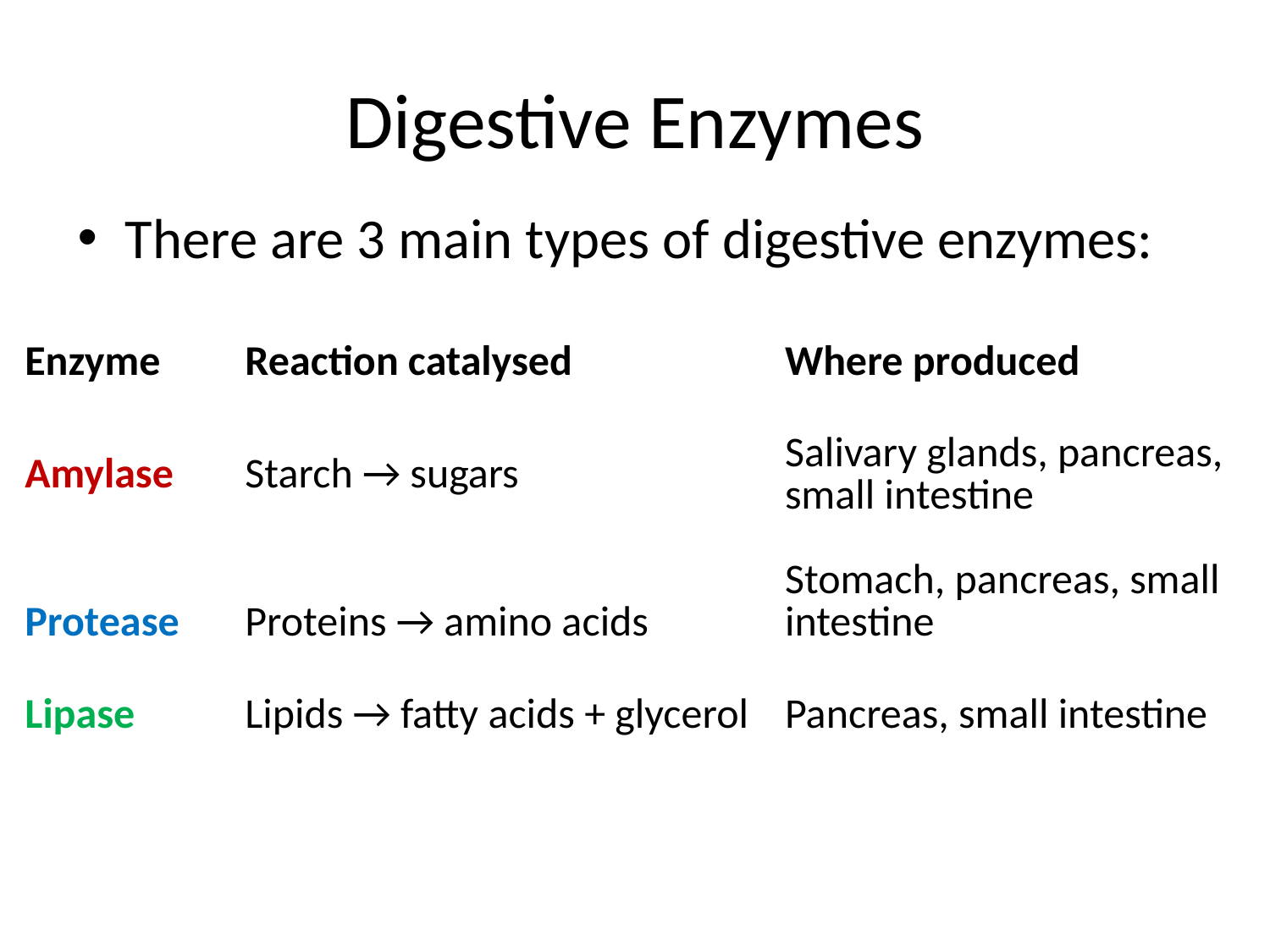

# Digestive Enzymes
There are 3 main types of digestive enzymes:
| Enzyme | Reaction catalysed | Where produced |
| --- | --- | --- |
| Amylase | Starch → sugars | Salivary glands, pancreas, small intestine |
| Protease | Proteins → amino acids | Stomach, pancreas, small intestine |
| Lipase | Lipids → fatty acids + glycerol | Pancreas, small intestine |